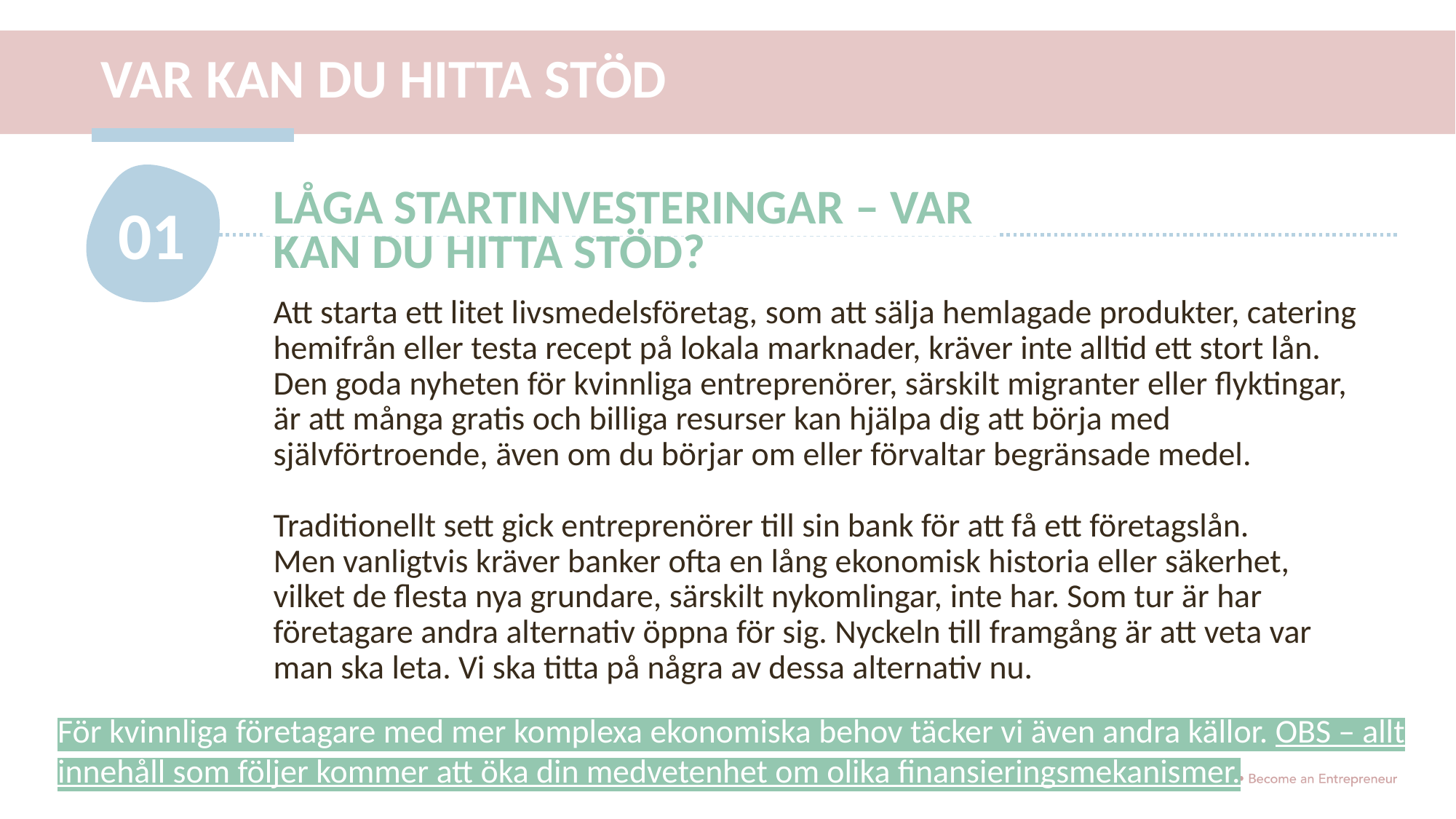

VAR KAN DU HITTA STÖD

01
LÅGA STARTINVESTERINGAR – VAR KAN DU HITTA STÖD?
Att starta ett litet livsmedelsföretag, som att sälja hemlagade produkter, catering hemifrån eller testa recept på lokala marknader, kräver inte alltid ett stort lån.
Den goda nyheten för kvinnliga entreprenörer, särskilt migranter eller flyktingar, är att många gratis och billiga resurser kan hjälpa dig att börja med självförtroende, även om du börjar om eller förvaltar begränsade medel.

Traditionellt sett gick entreprenörer till sin bank för att få ett företagslån.
Men vanligtvis kräver banker ofta en lång ekonomisk historia eller säkerhet, vilket de flesta nya grundare, särskilt nykomlingar, inte har. Som tur är har företagare andra alternativ öppna för sig. Nyckeln till framgång är att veta var man ska leta. Vi ska titta på några av dessa alternativ nu.

För kvinnliga företagare med mer komplexa ekonomiska behov täcker vi även andra källor. OBS – allt innehåll som följer kommer att öka din medvetenhet om olika finansieringsmekanismer.